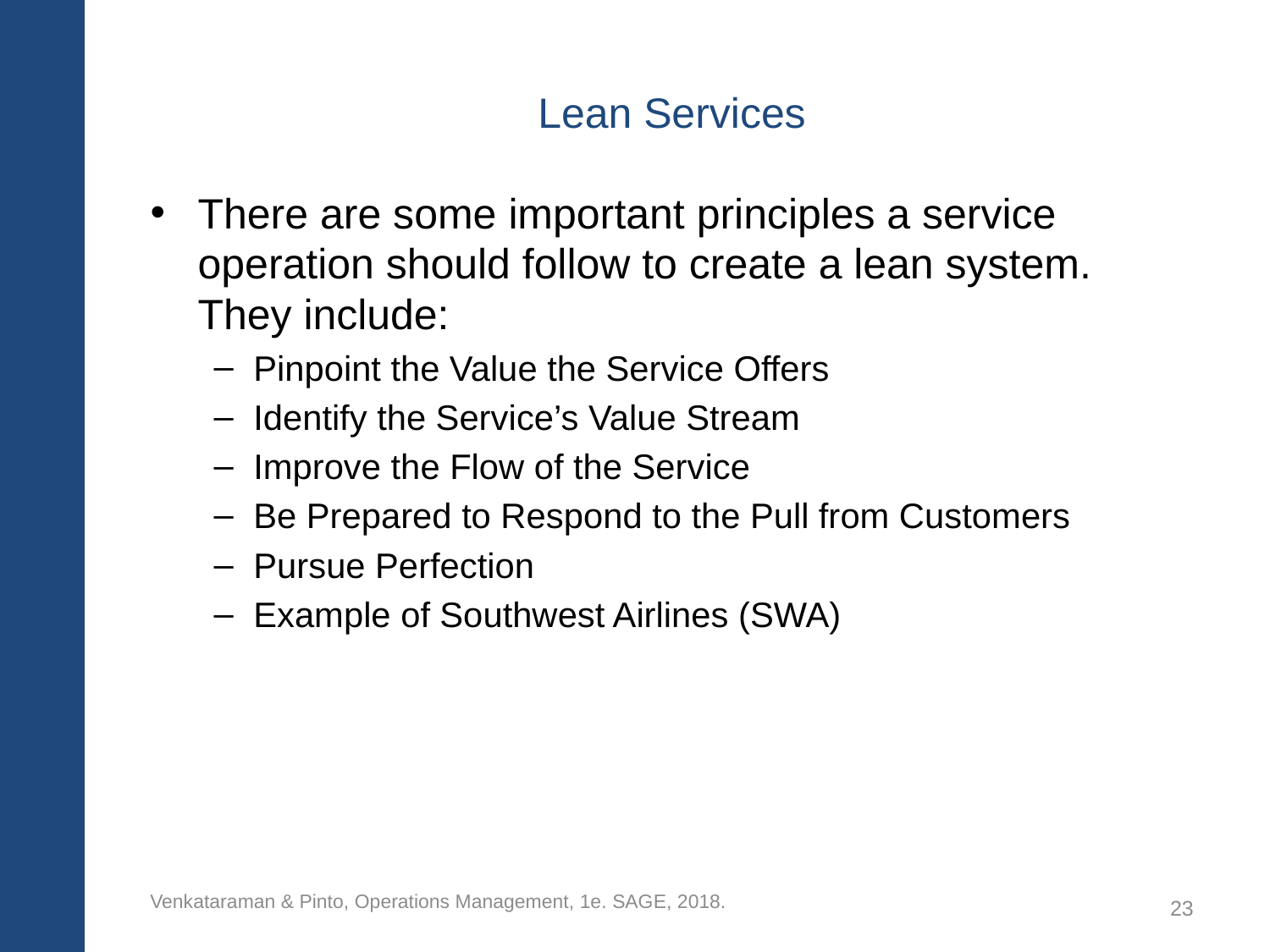

# Lean Services
There are some important principles a service operation should follow to create a lean system. They include:
Pinpoint the Value the Service Offers
Identify the Service’s Value Stream
Improve the Flow of the Service
Be Prepared to Respond to the Pull from Customers
Pursue Perfection
Example of Southwest Airlines (SWA)
Venkataraman & Pinto, Operations Management, 1e. SAGE, 2018.
23